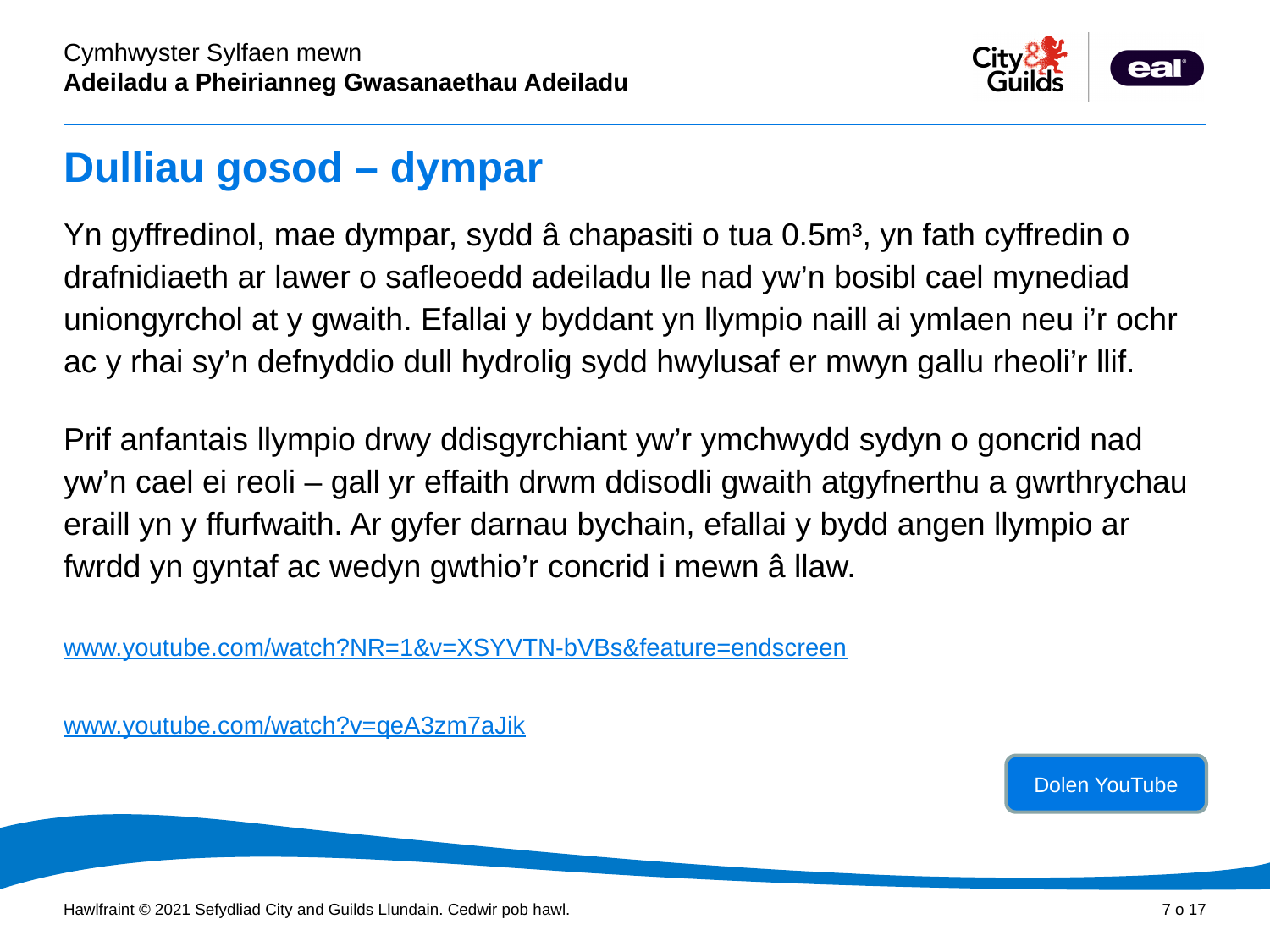

# Dulliau gosod – dympar
Yn gyffredinol, mae dympar, sydd â chapasiti o tua 0.5m³, yn fath cyffredin o drafnidiaeth ar lawer o safleoedd adeiladu lle nad yw’n bosibl cael mynediad uniongyrchol at y gwaith. Efallai y byddant yn llympio naill ai ymlaen neu i’r ochr ac y rhai sy’n defnyddio dull hydrolig sydd hwylusaf er mwyn gallu rheoli’r llif.
Prif anfantais llympio drwy ddisgyrchiant yw’r ymchwydd sydyn o goncrid nad yw’n cael ei reoli – gall yr effaith drwm ddisodli gwaith atgyfnerthu a gwrthrychau eraill yn y ffurfwaith. Ar gyfer darnau bychain, efallai y bydd angen llympio ar fwrdd yn gyntaf ac wedyn gwthio’r concrid i mewn â llaw.
www.youtube.com/watch?NR=1&v=XSYVTN-bVBs&feature=endscreen
www.youtube.com/watch?v=qeA3zm7aJik

Dolen YouTube